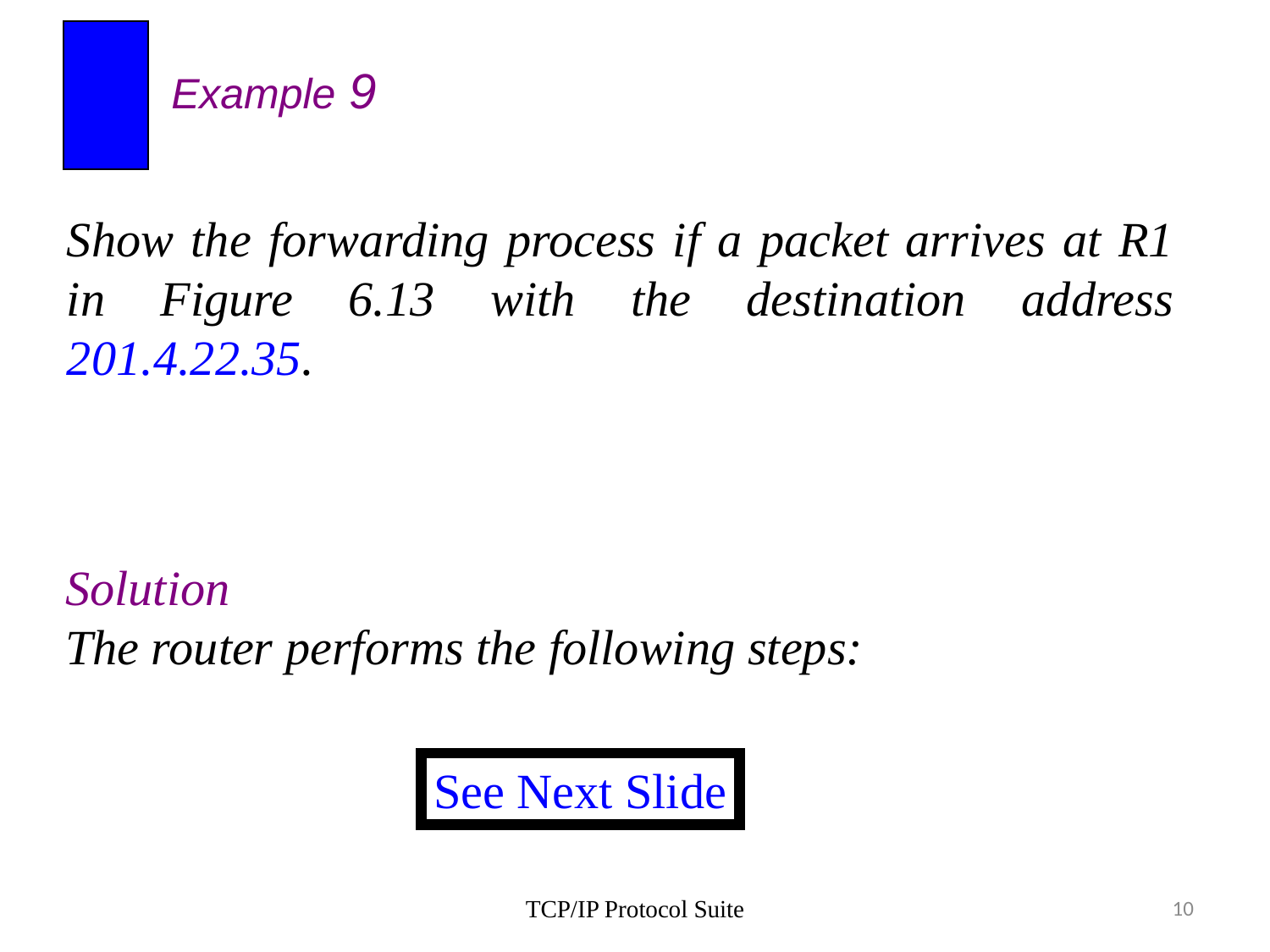

Example 9
Show the forwarding process if a packet arrives at R1 in Figure 6.13 with the destination address 201.4.22.35.
Solution
The router performs the following steps:
See Next Slide
TCP/IP Protocol Suite
10